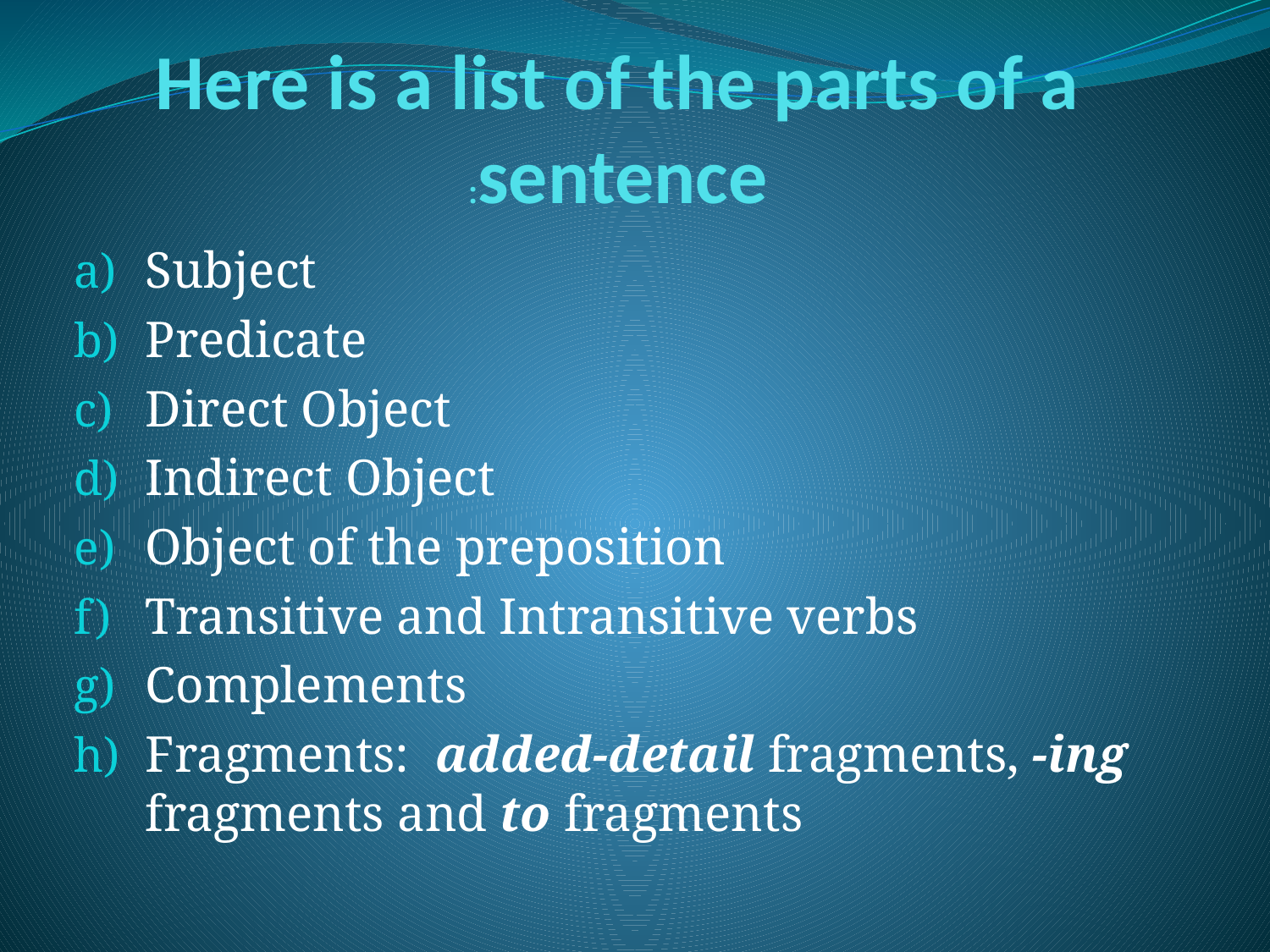

# Here is a list of the parts of a sentence:
Subject
Predicate
Direct Object
Indirect Object
Object of the preposition
Transitive and Intransitive verbs
Complements
Fragments:  added-detail fragments, -ing fragments and to fragments